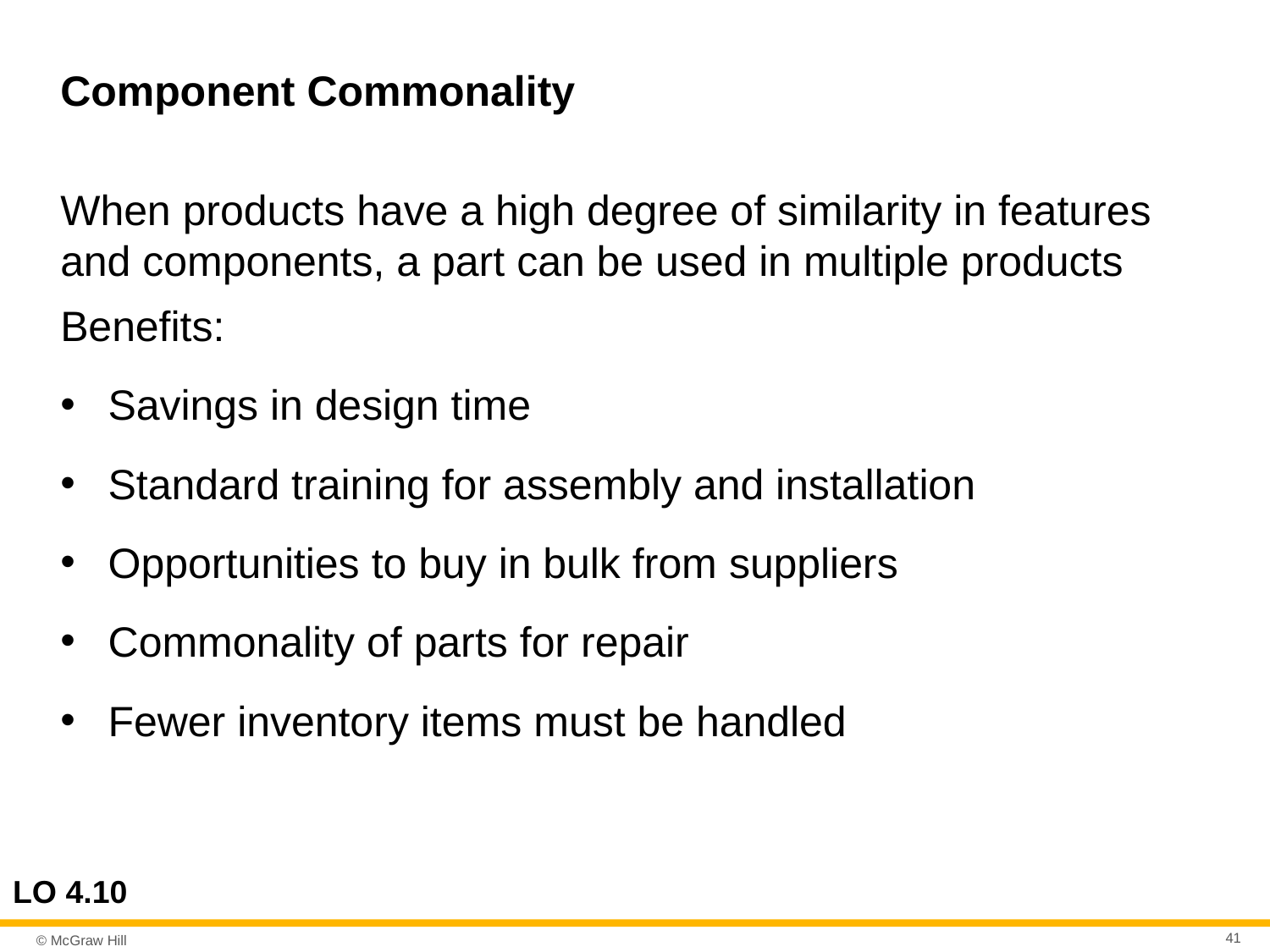

# Component Commonality
When products have a high degree of similarity in features and components, a part can be used in multiple products
Benefits:
Savings in design time
Standard training for assembly and installation
Opportunities to buy in bulk from suppliers
Commonality of parts for repair
Fewer inventory items must be handled
LO 4.10